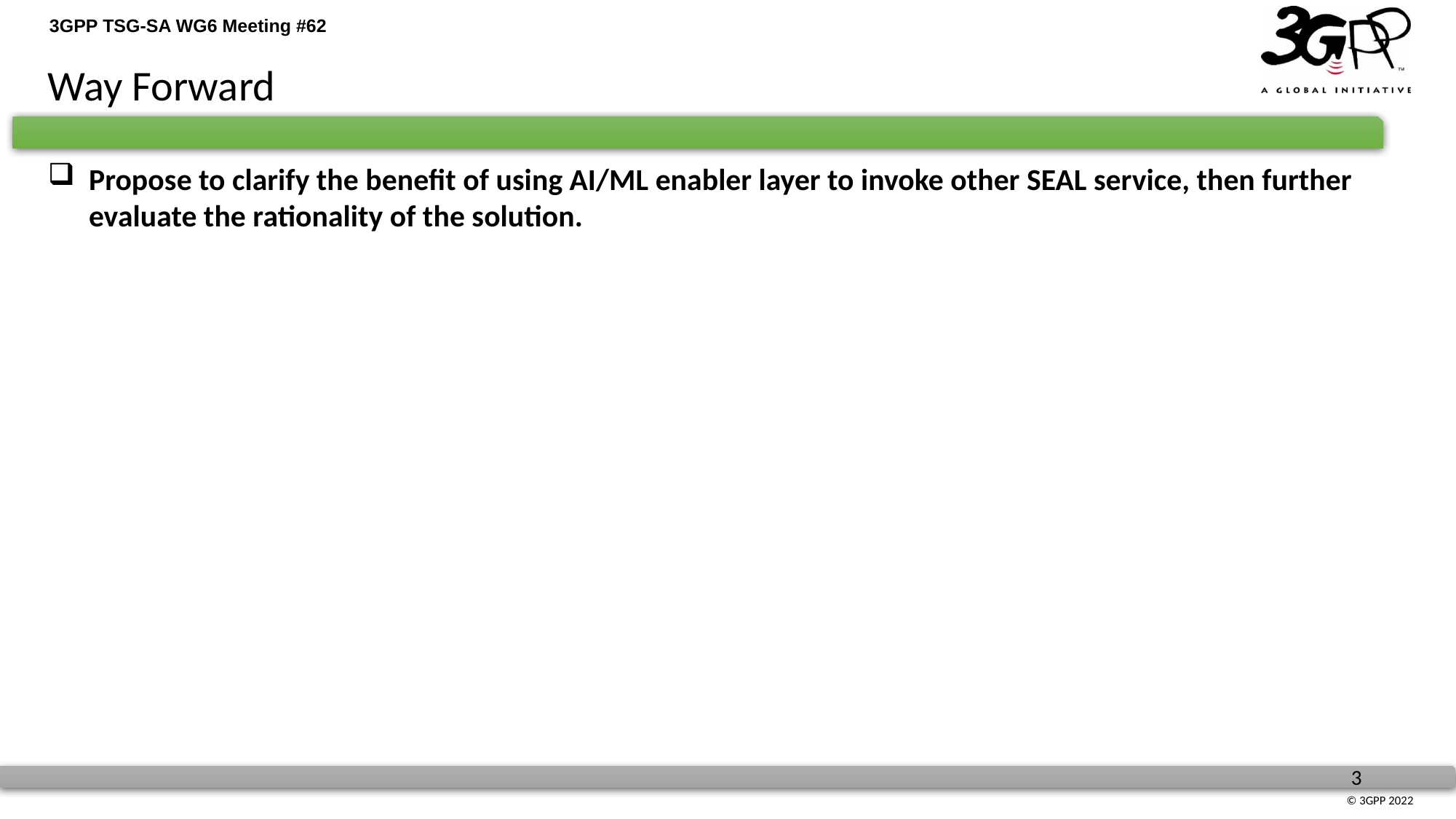

Way Forward
Propose to clarify the benefit of using AI/ML enabler layer to invoke other SEAL service, then further evaluate the rationality of the solution.